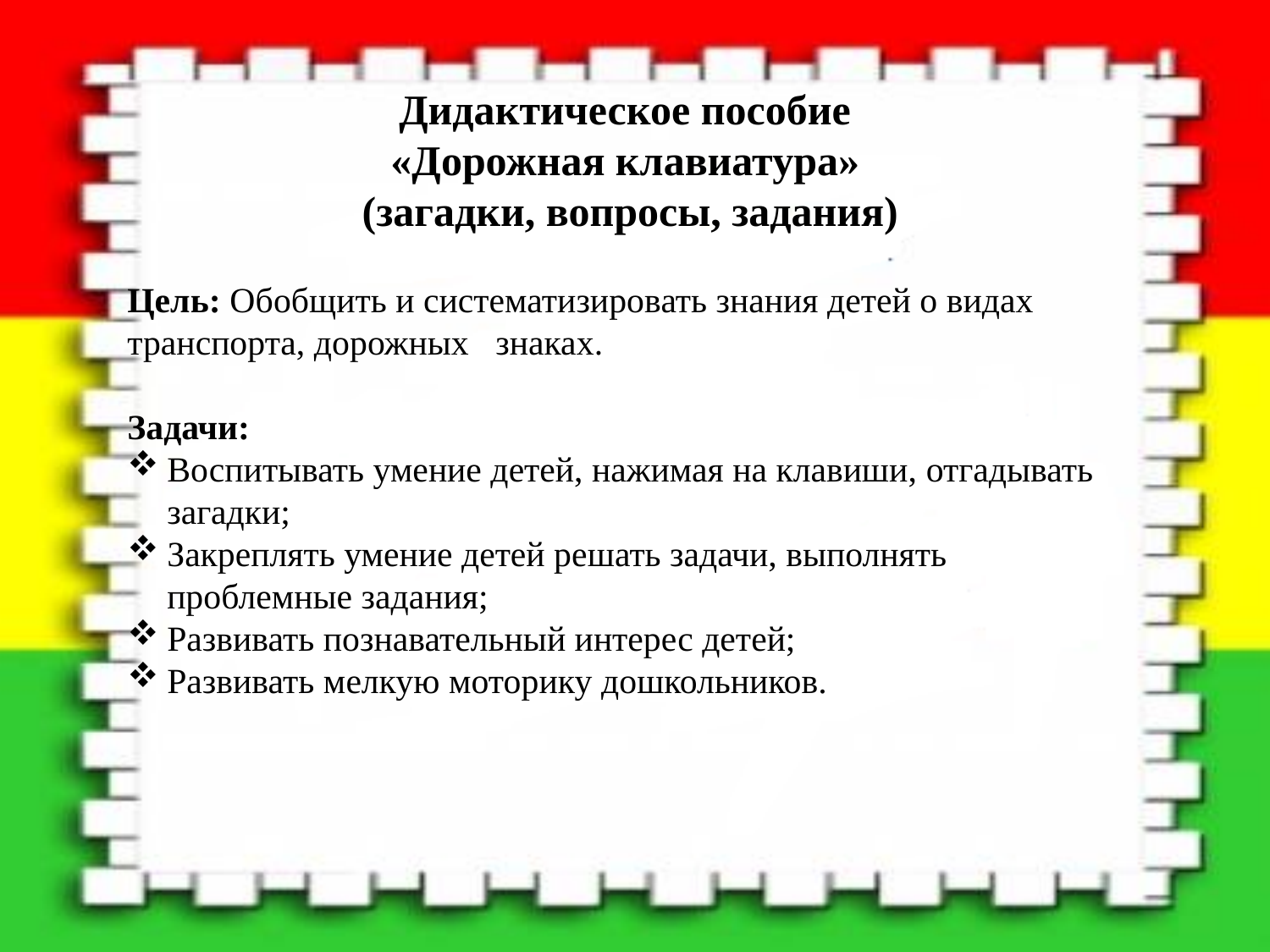

Дидактическое пособие
«Дорожная клавиатура»
 (загадки, вопросы, задания)

Цель: Обобщить и систематизировать знания детей о видах транспорта, дорожных   знаках.

Задачи:
Воспитывать умение детей, нажимая на клавиши, отгадывать загадки;
Закреплять умение детей решать задачи, выполнять проблемные задания;
Развивать познавательный интерес детей;
Развивать мелкую моторику дошкольников.